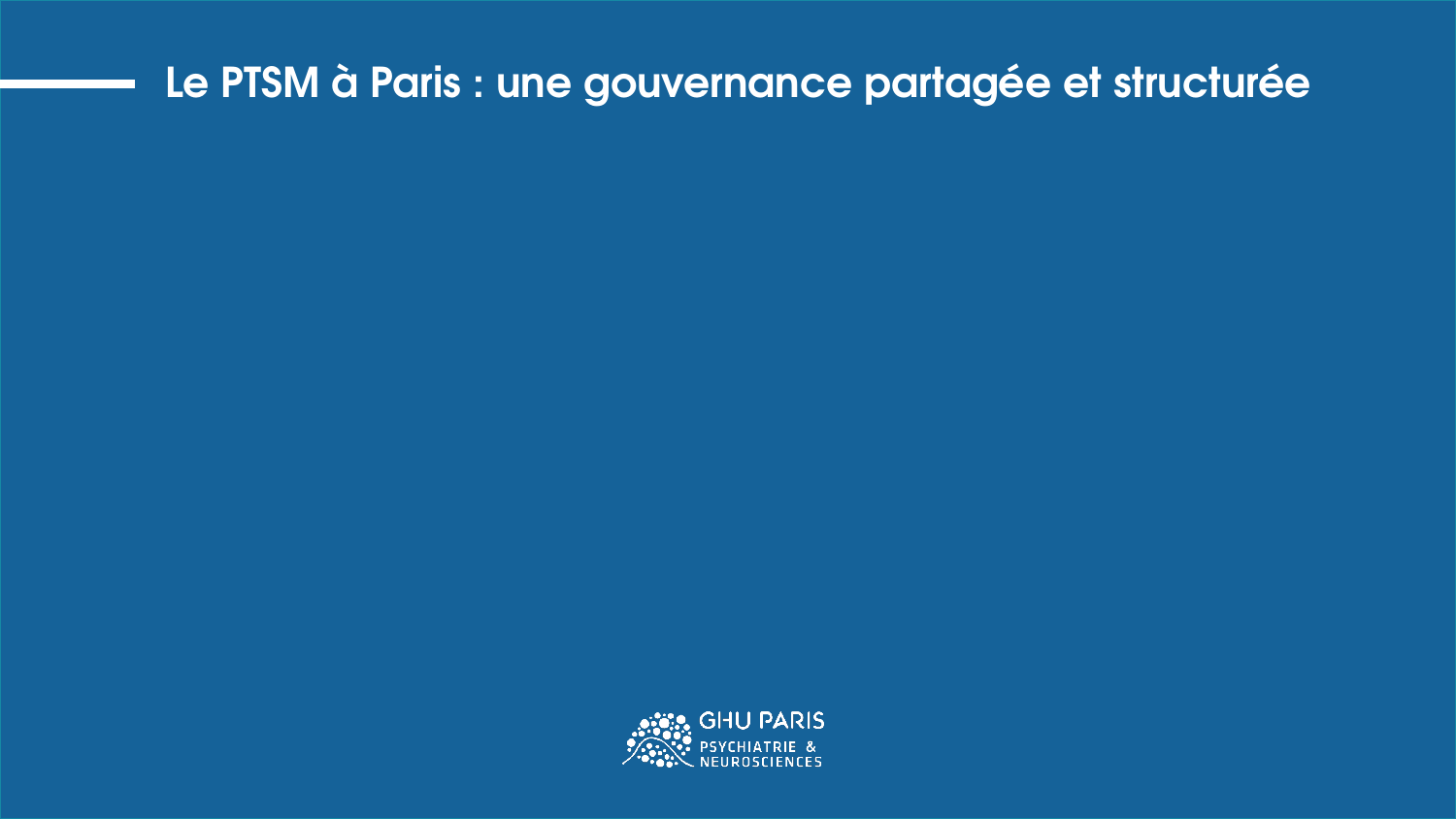

# Le PTSM à Paris : une gouvernance partagée et structurée